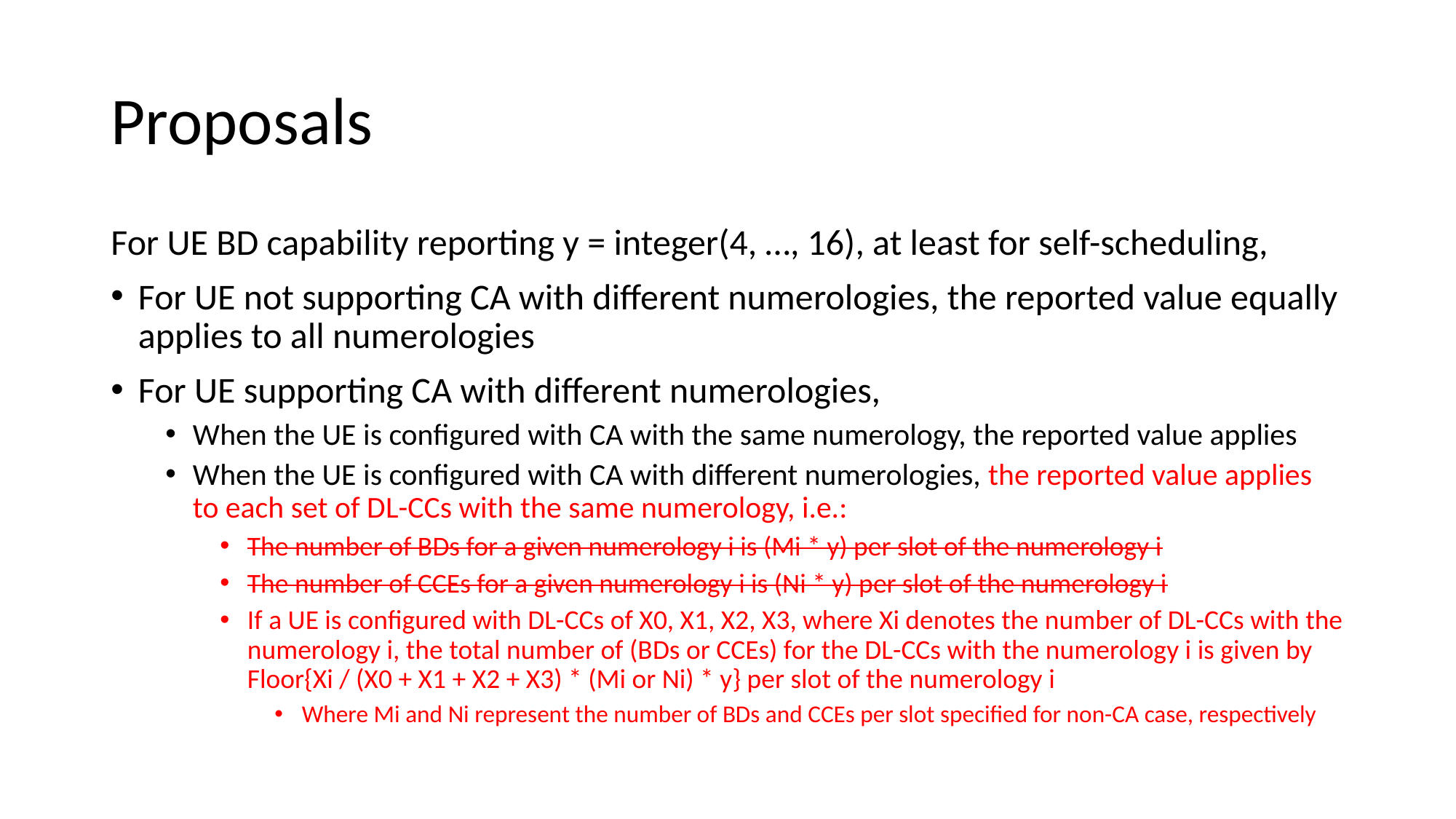

# Proposals
For UE BD capability reporting y = integer(4, …, 16), at least for self-scheduling,
For UE not supporting CA with different numerologies, the reported value equally applies to all numerologies
For UE supporting CA with different numerologies,
When the UE is configured with CA with the same numerology, the reported value applies
When the UE is configured with CA with different numerologies, the reported value applies to each set of DL-CCs with the same numerology, i.e.:
The number of BDs for a given numerology i is (Mi * y) per slot of the numerology i
The number of CCEs for a given numerology i is (Ni * y) per slot of the numerology i
If a UE is configured with DL-CCs of X0, X1, X2, X3, where Xi denotes the number of DL-CCs with the numerology i, the total number of (BDs or CCEs) for the DL-CCs with the numerology i is given by Floor{Xi / (X0 + X1 + X2 + X3) * (Mi or Ni) * y} per slot of the numerology i
Where Mi and Ni represent the number of BDs and CCEs per slot specified for non-CA case, respectively